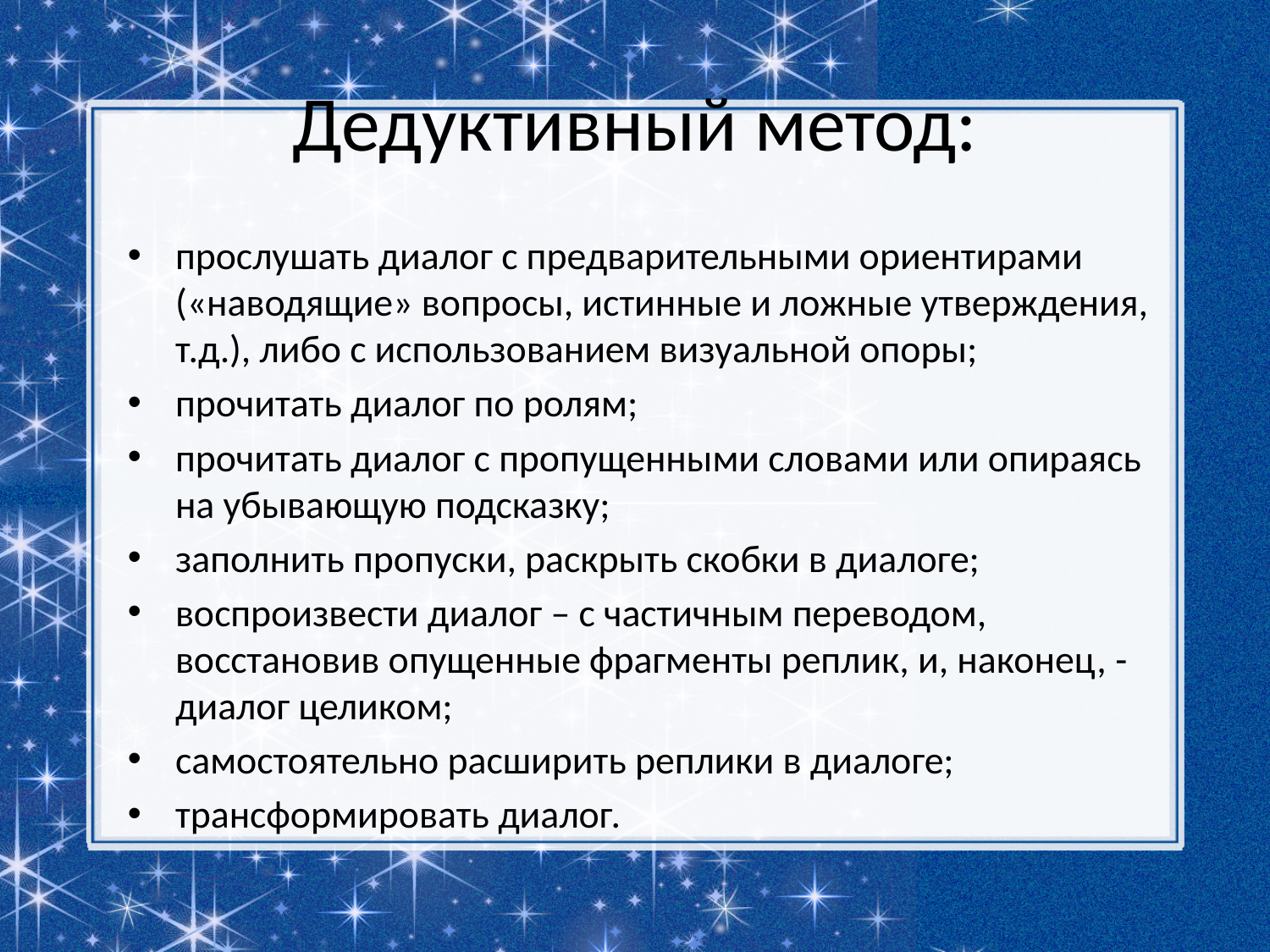

# Дедуктивный метод:

прослушать диалог с предварительными ориентирами («наводящие» вопросы, истинные и ложные утверждения, т.д.), либо с использованием визуальной опоры;
прочитать диалог по ролям;
прочитать диалог с пропущенными словами или опираясь на убывающую подсказку;
заполнить пропуски, раскрыть скобки в диалоге;
воспроизвести диалог – с частичным переводом, восстановив опущенные фрагменты реплик, и, наконец, - диалог целиком;
самостоятельно расширить реплики в диалоге;
трансформировать диалог.